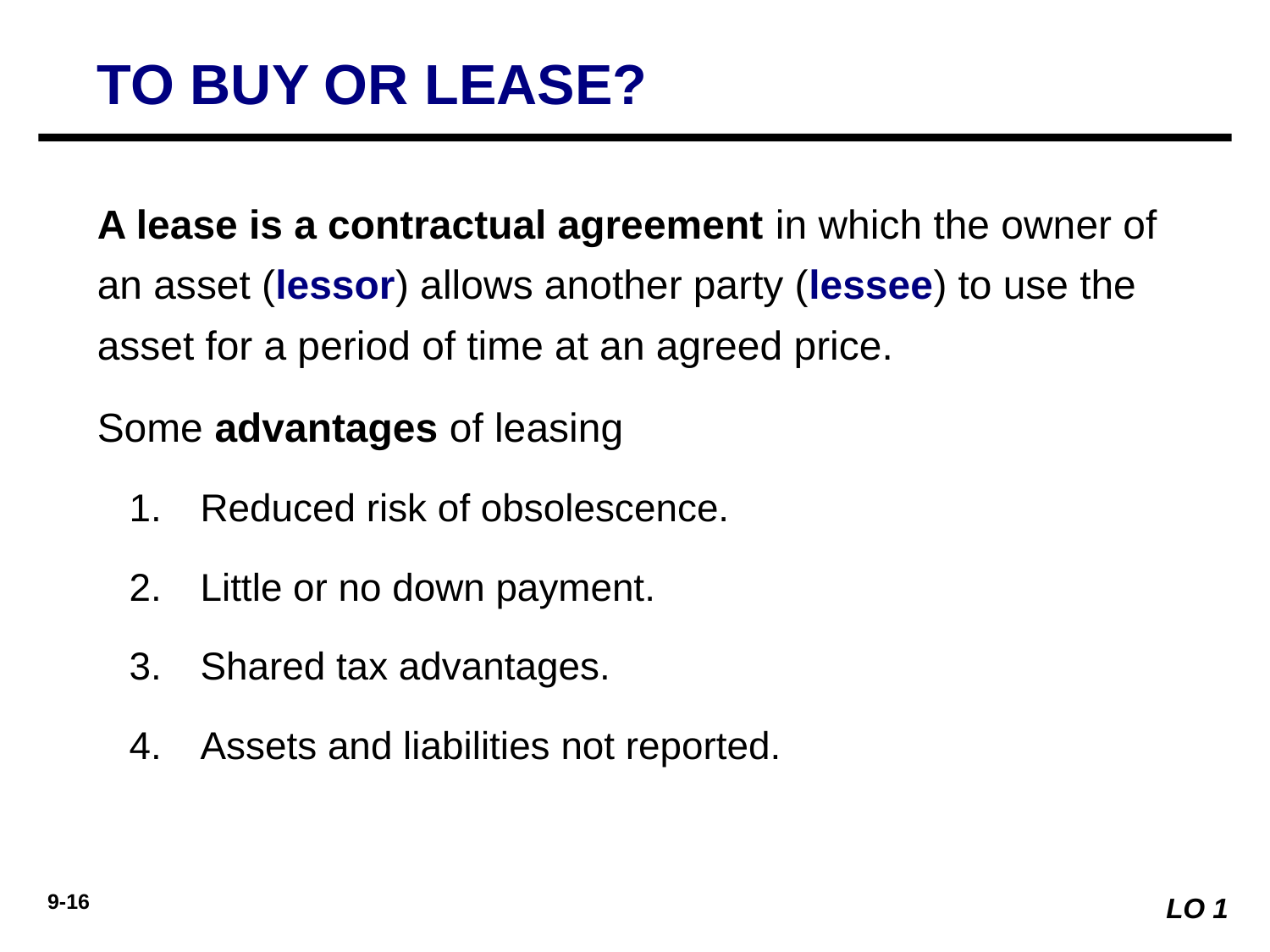

TO BUY OR LEASE?

A lease is a contractual agreement in which the owner of an asset (lessor) allows another party (lessee) to use the asset for a period of time at an agreed price.
Some advantages of leasing
Reduced risk of obsolescence.
Little or no down payment.
Shared tax advantages.
Assets and liabilities not reported.
LO 1